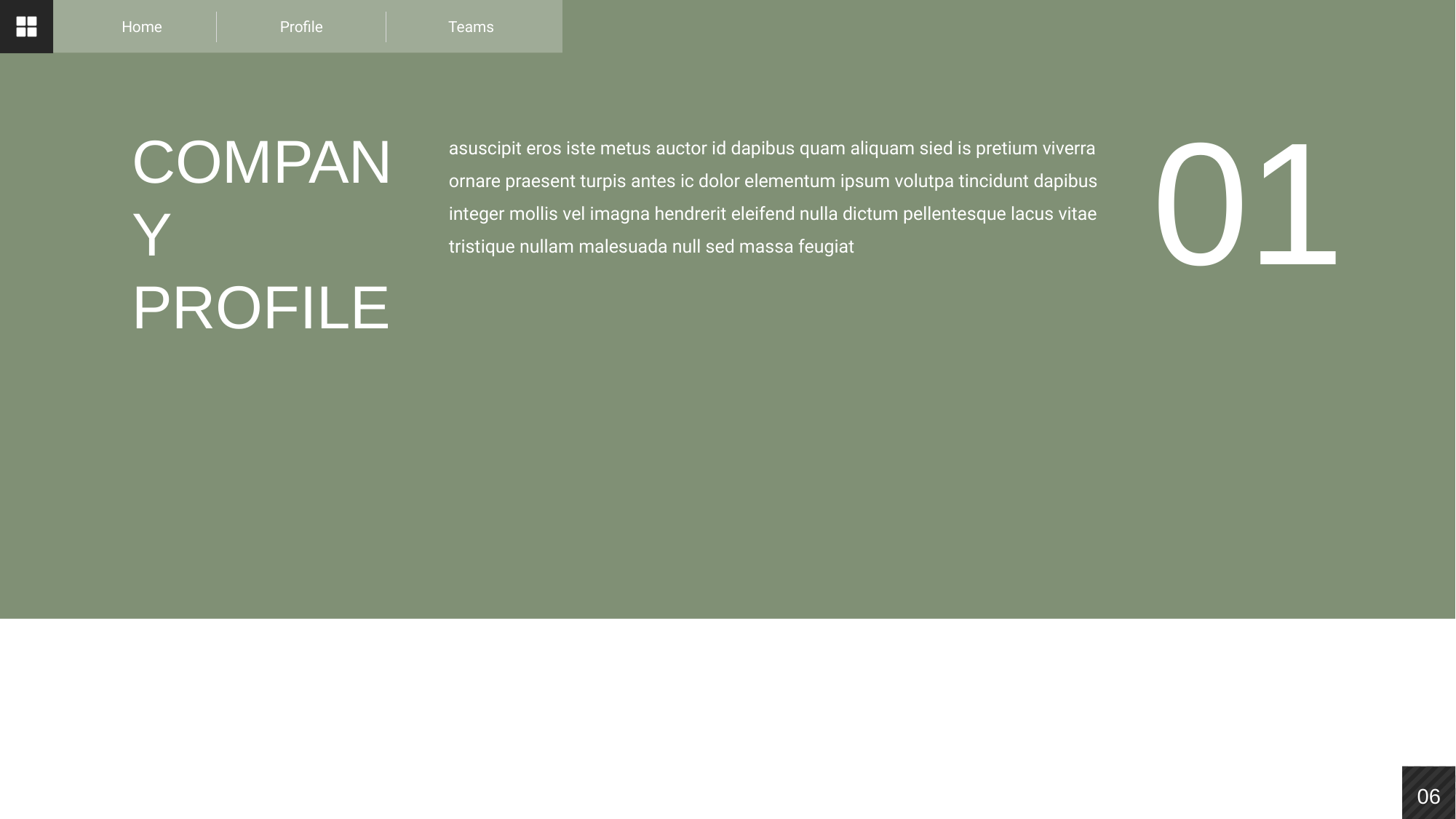

Home
Profile
Teams

06
01
COMPANY
PROFILE
asuscipit eros iste metus auctor id dapibus quam aliquam sied is pretium viverra ornare praesent turpis antes ic dolor elementum ipsum volutpa tincidunt dapibus integer mollis vel imagna hendrerit eleifend nulla dictum pellentesque lacus vitae tristique nullam malesuada null sed massa feugiat